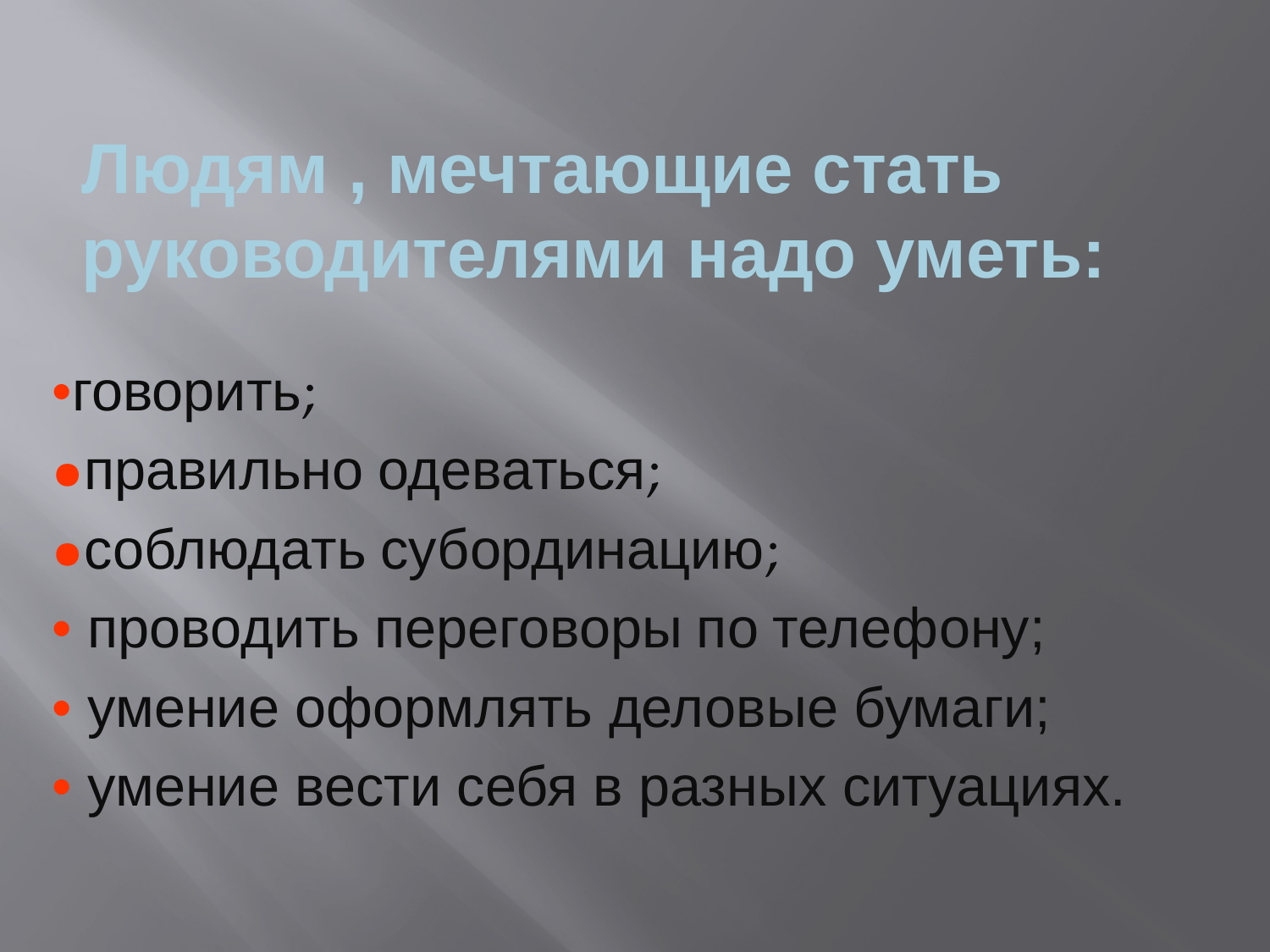

# Людям , мечтающие стать руководителями надо уметь:
•говорить;
•правильно одеваться;
•соблюдать субординацию;
• проводить переговоры по телефону;
• умение оформлять деловые бумаги;
• умение вести себя в разных ситуациях.